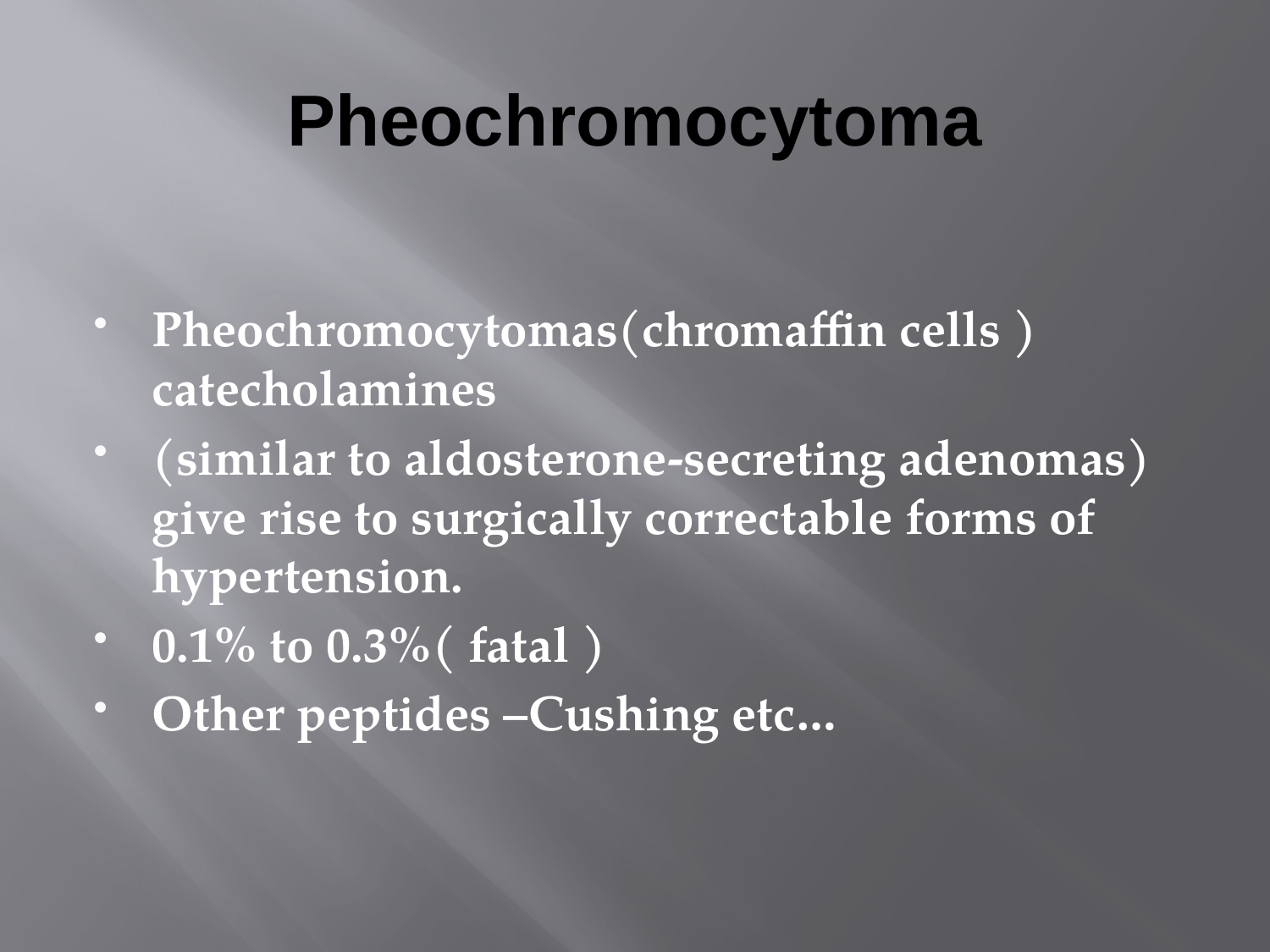

# Pheochromocytoma

Pheochromocytomas(chromaffin cells ) catecholamines
(similar to aldosterone-secreting adenomas) give rise to surgically correctable forms of hypertension.
0.1% to 0.3%( fatal )
Other peptides –Cushing etc…